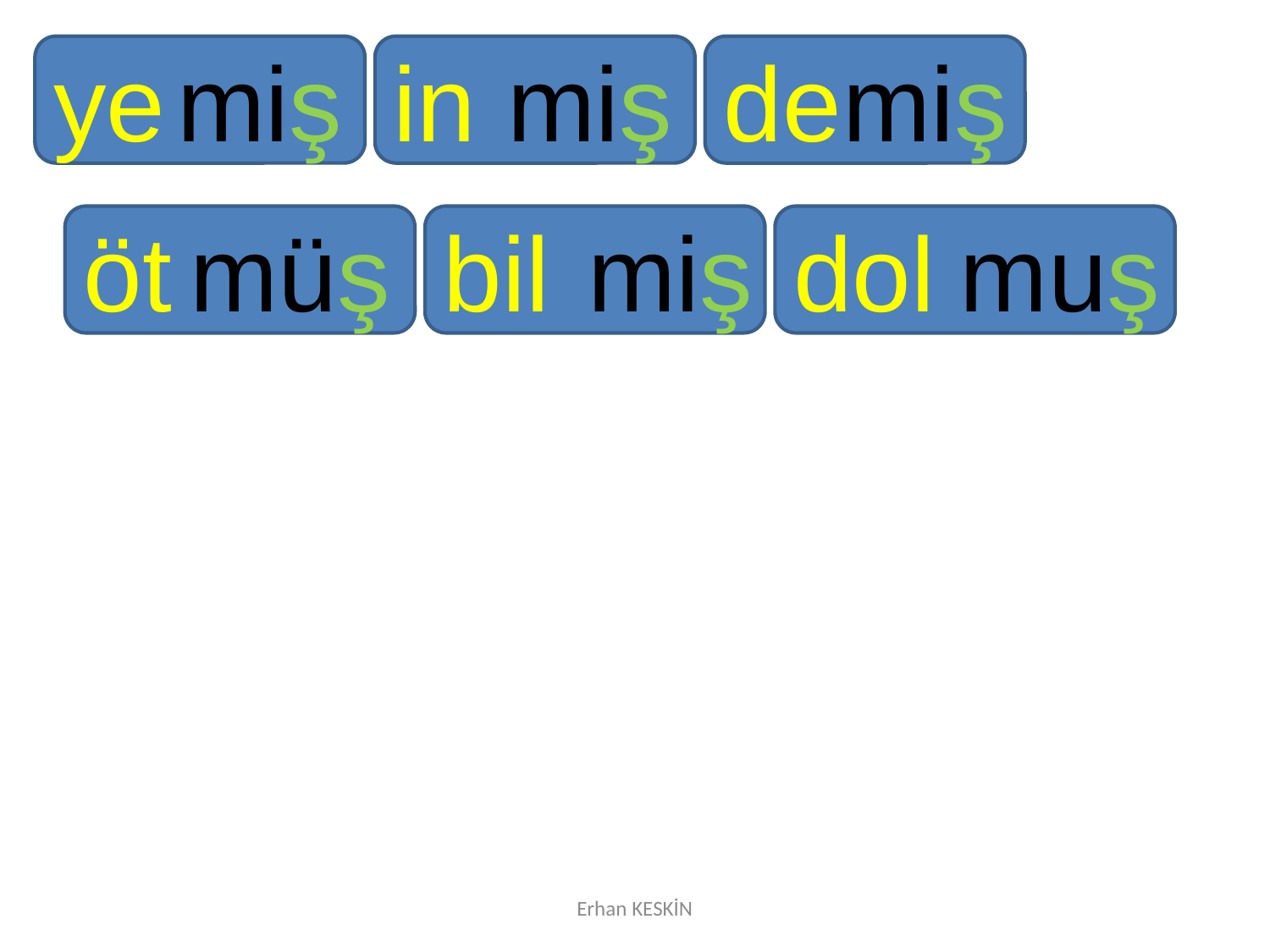

ye

miş
in
miş
de
miş

öt
müş
bil
miş
dol
muş
Erhan KESKİN